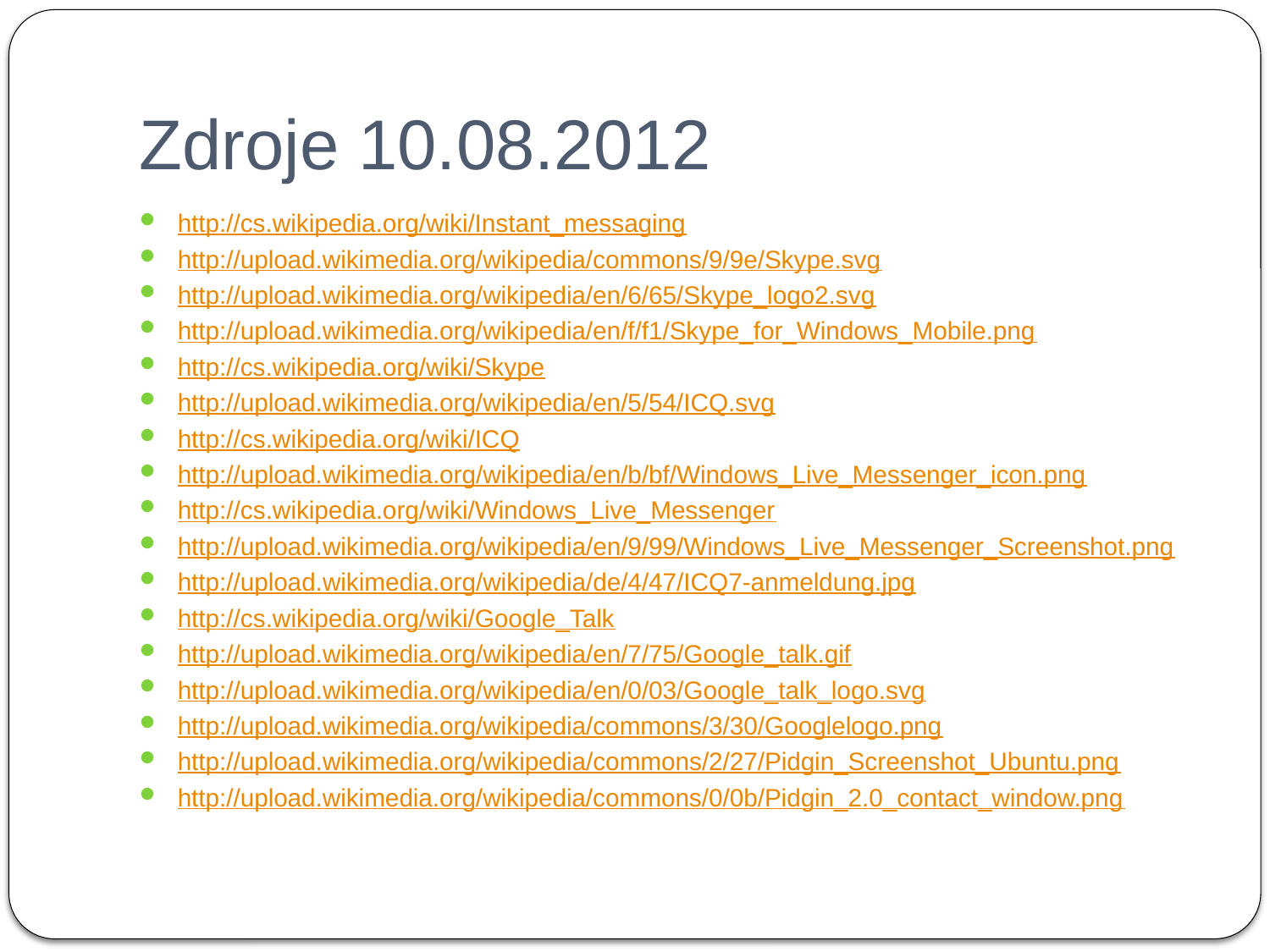

# Zdroje 10.08.2012
http://cs.wikipedia.org/wiki/Instant_messaging
http://upload.wikimedia.org/wikipedia/commons/9/9e/Skype.svg
http://upload.wikimedia.org/wikipedia/en/6/65/Skype_logo2.svg
http://upload.wikimedia.org/wikipedia/en/f/f1/Skype_for_Windows_Mobile.png
http://cs.wikipedia.org/wiki/Skype
http://upload.wikimedia.org/wikipedia/en/5/54/ICQ.svg
http://cs.wikipedia.org/wiki/ICQ
http://upload.wikimedia.org/wikipedia/en/b/bf/Windows_Live_Messenger_icon.png
http://cs.wikipedia.org/wiki/Windows_Live_Messenger
http://upload.wikimedia.org/wikipedia/en/9/99/Windows_Live_Messenger_Screenshot.png
http://upload.wikimedia.org/wikipedia/de/4/47/ICQ7-anmeldung.jpg
http://cs.wikipedia.org/wiki/Google_Talk
http://upload.wikimedia.org/wikipedia/en/7/75/Google_talk.gif
http://upload.wikimedia.org/wikipedia/en/0/03/Google_talk_logo.svg
http://upload.wikimedia.org/wikipedia/commons/3/30/Googlelogo.png
http://upload.wikimedia.org/wikipedia/commons/2/27/Pidgin_Screenshot_Ubuntu.png
http://upload.wikimedia.org/wikipedia/commons/0/0b/Pidgin_2.0_contact_window.png